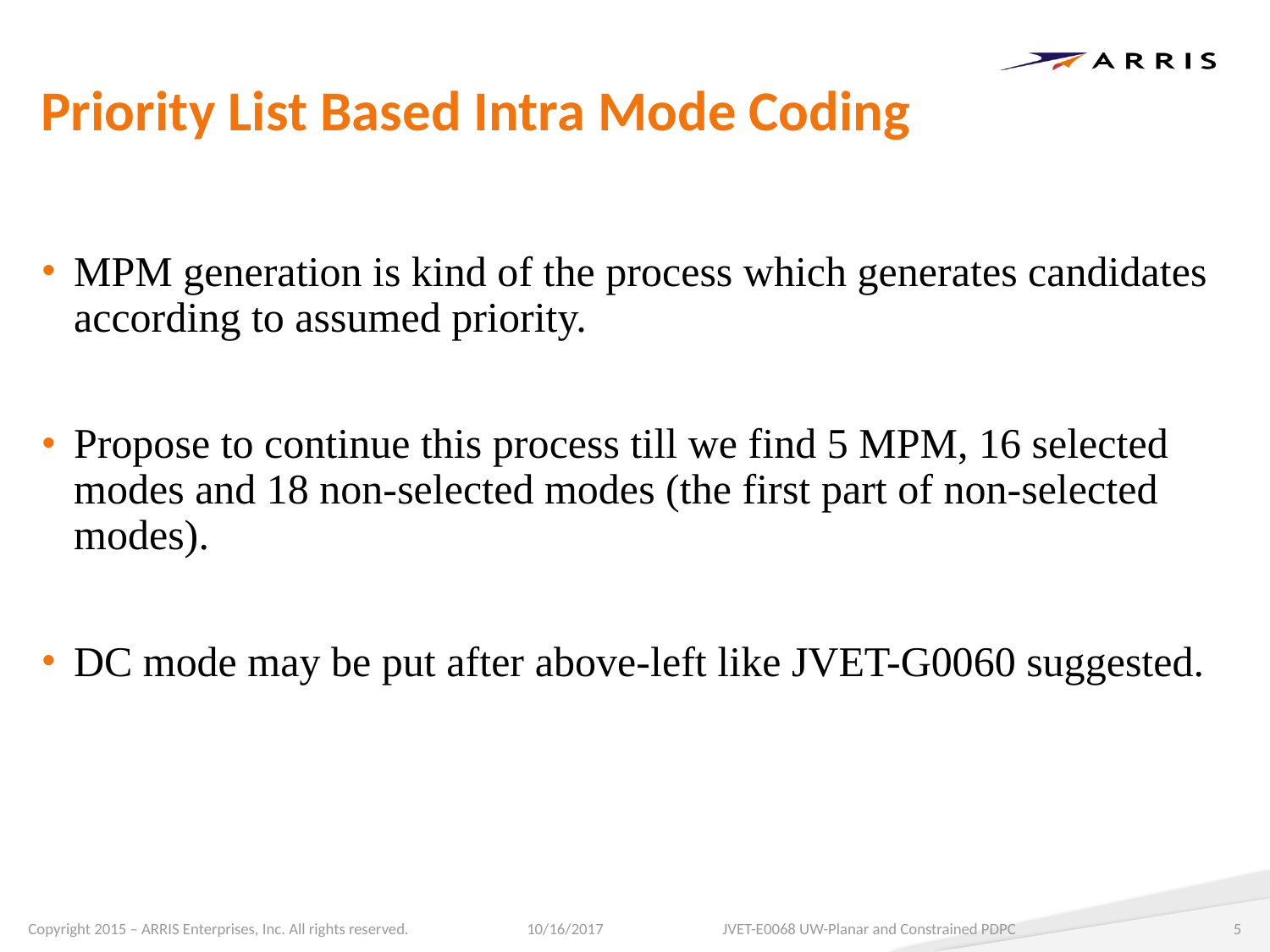

# Priority List Based Intra Mode Coding
MPM generation is kind of the process which generates candidates according to assumed priority.

Propose to continue this process till we find 5 MPM, 16 selected modes and 18 non-selected modes (the first part of non-selected modes).

DC mode may be put after above-left like JVET-G0060 suggested.
10/16/2017
JVET-E0068 UW-Planar and Constrained PDPC
5